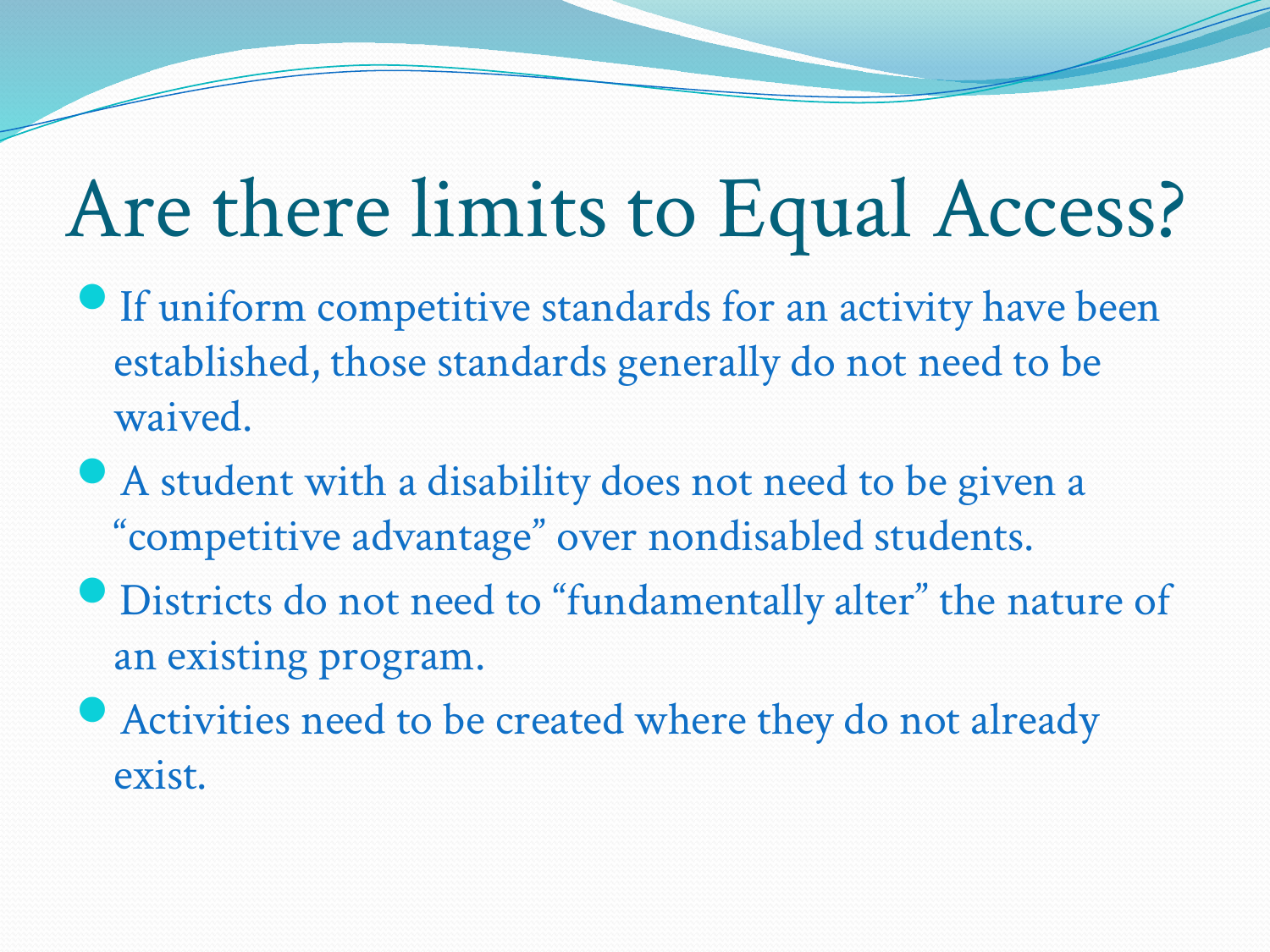

# Are there limits to Equal Access?
If uniform competitive standards for an activity have been established, those standards generally do not need to be waived.
A student with a disability does not need to be given a “competitive advantage” over nondisabled students.
Districts do not need to “fundamentally alter” the nature of an existing program.
Activities need to be created where they do not already exist.